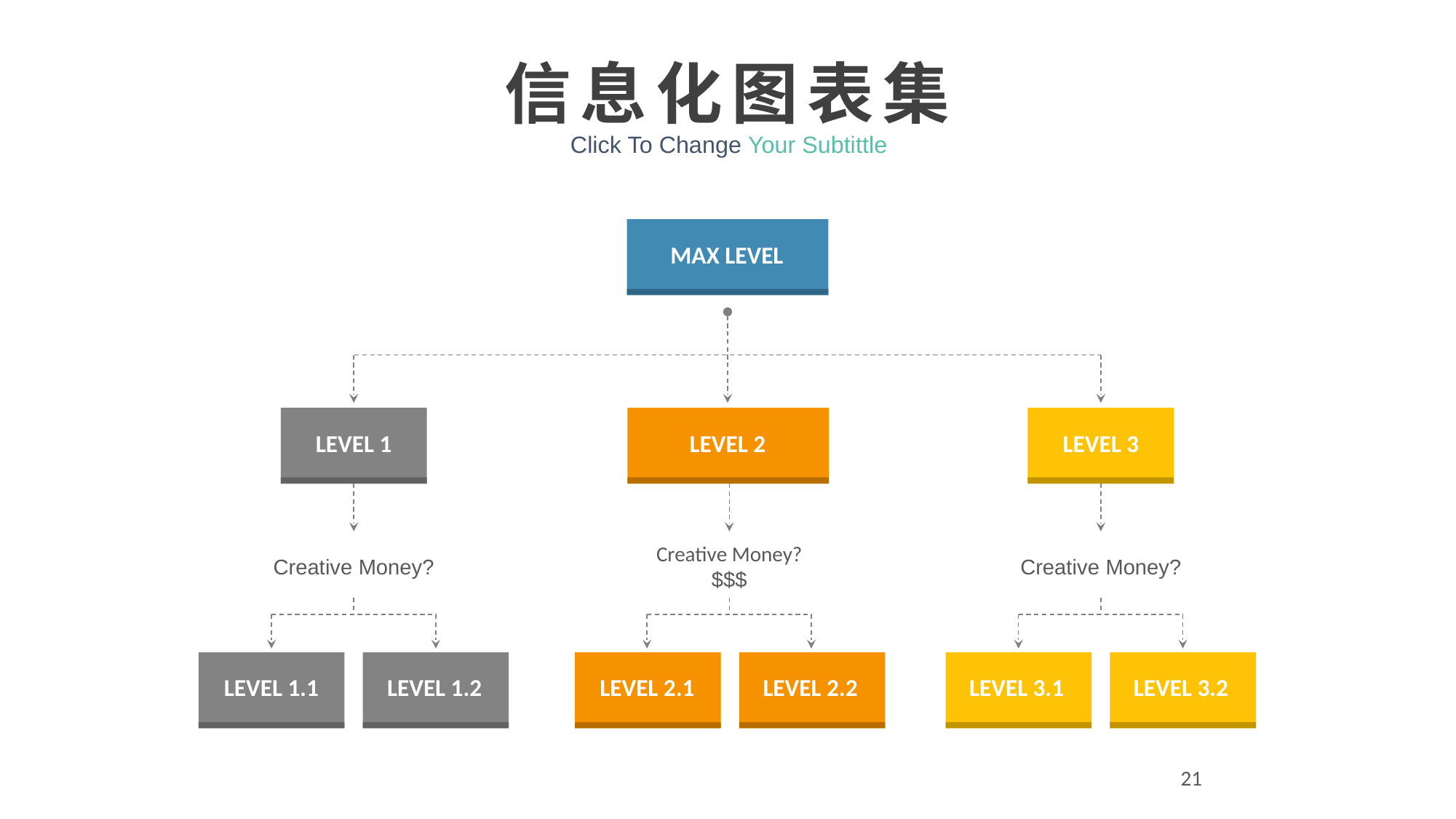

MAX LEVEL

LEVEL 1

LEVEL 2

LEVEL 3
Creative Money?
$$$
Creative Money?
Creative Money?

LEVEL 1.1

LEVEL 1.2

LEVEL 2.1

LEVEL 2.2

LEVEL 3.1

LEVEL 3.2
21